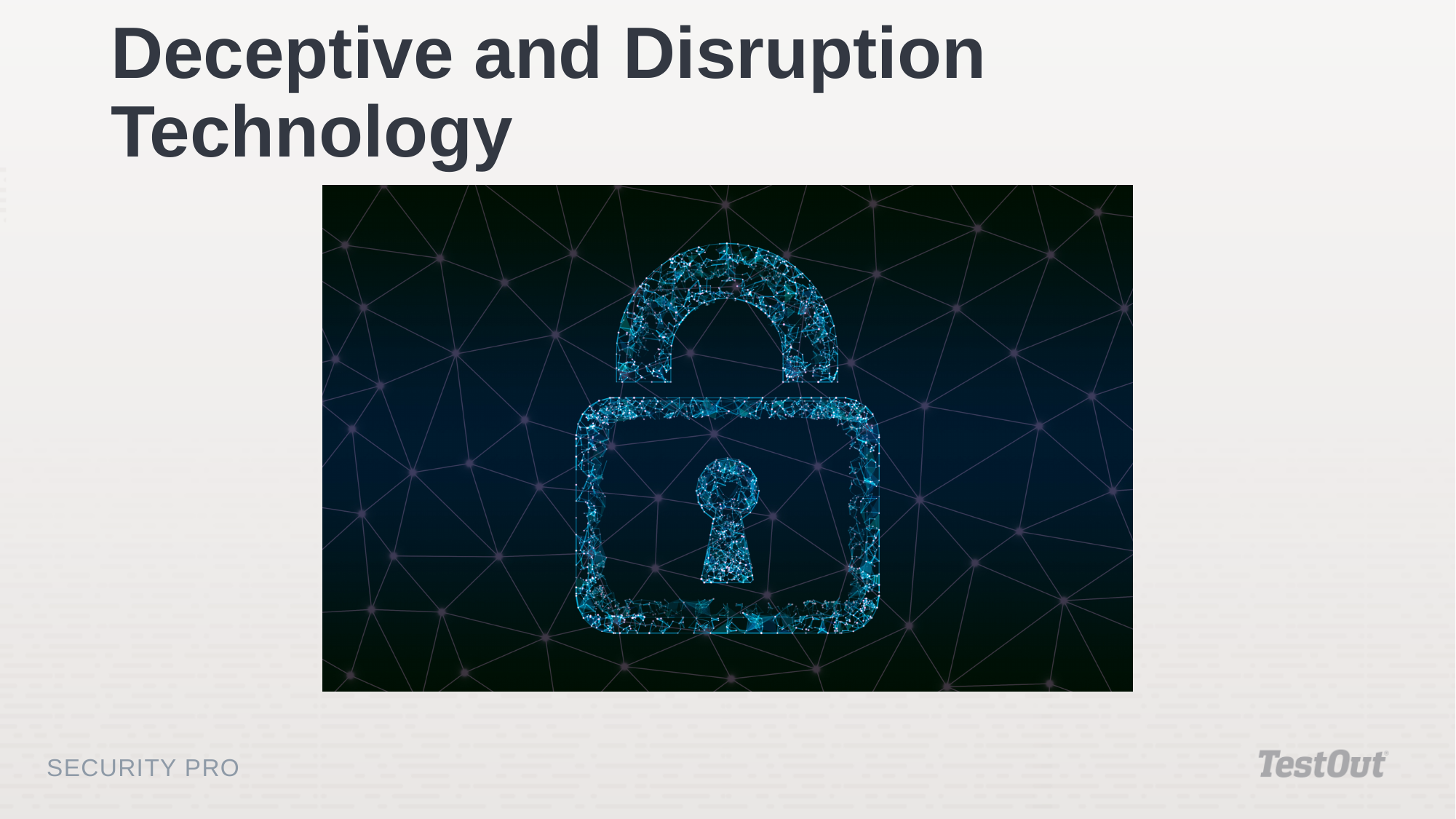

# Deceptive and Disruption Technology
Security Pro